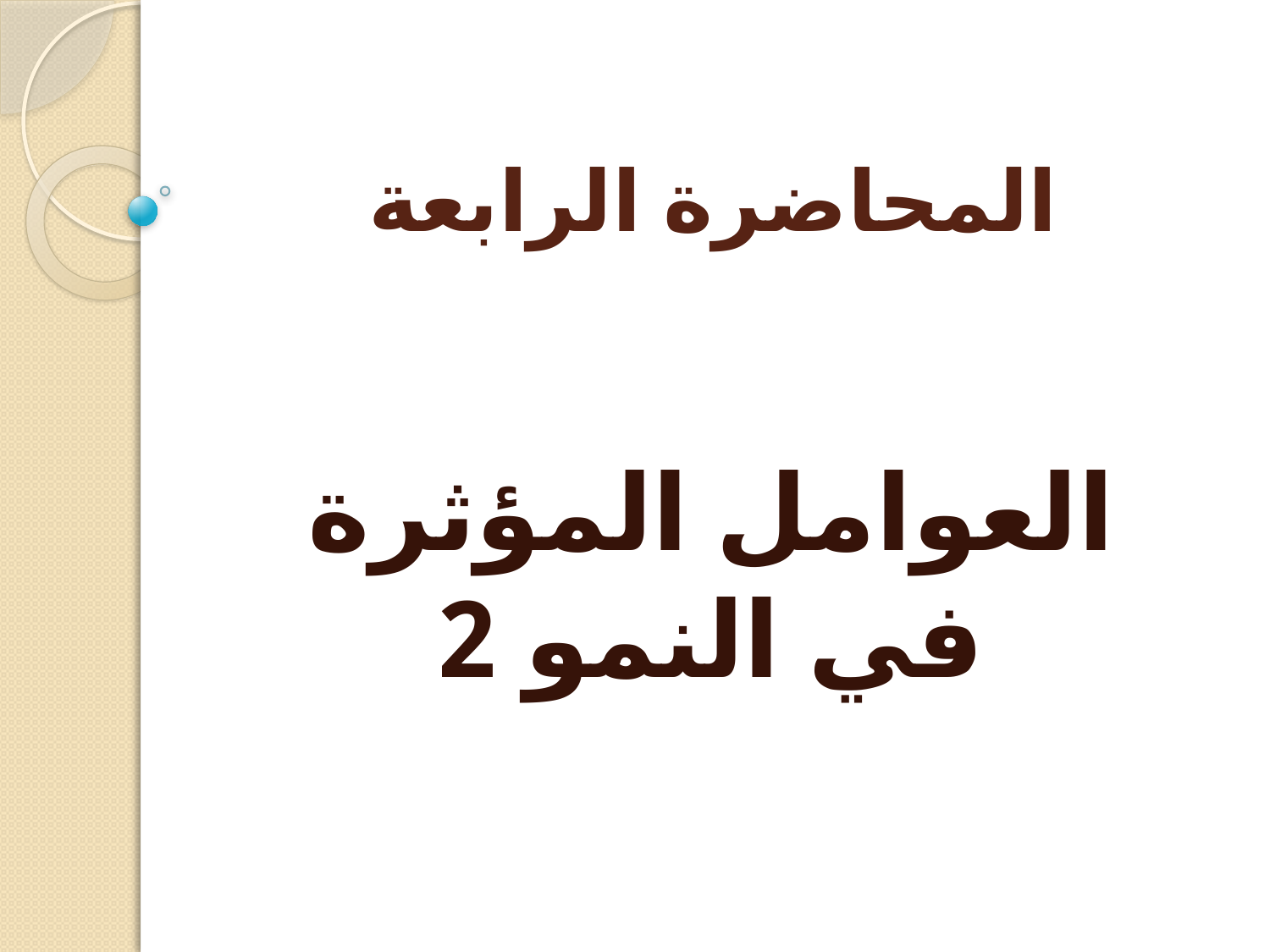

# المحاضرة الرابعة

العوامل المؤثرة في النمو 2